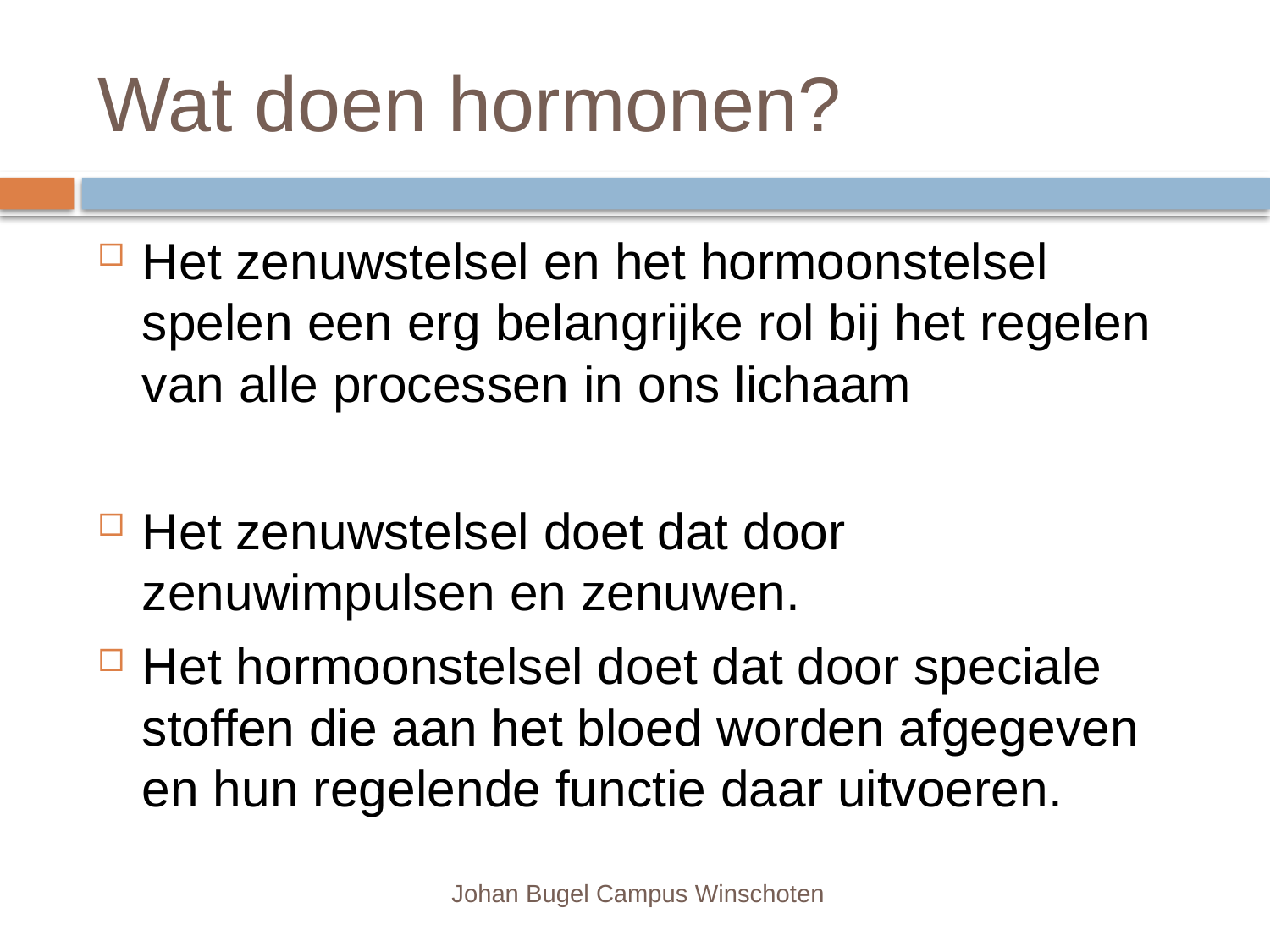

# Wat doen hormonen?
Het zenuwstelsel en het hormoonstelsel spelen een erg belangrijke rol bij het regelen van alle processen in ons lichaam

Het zenuwstelsel doet dat door zenuwimpulsen en zenuwen.
Het hormoonstelsel doet dat door speciale stoffen die aan het bloed worden afgegeven en hun regelende functie daar uitvoeren.
Johan Bugel Campus Winschoten